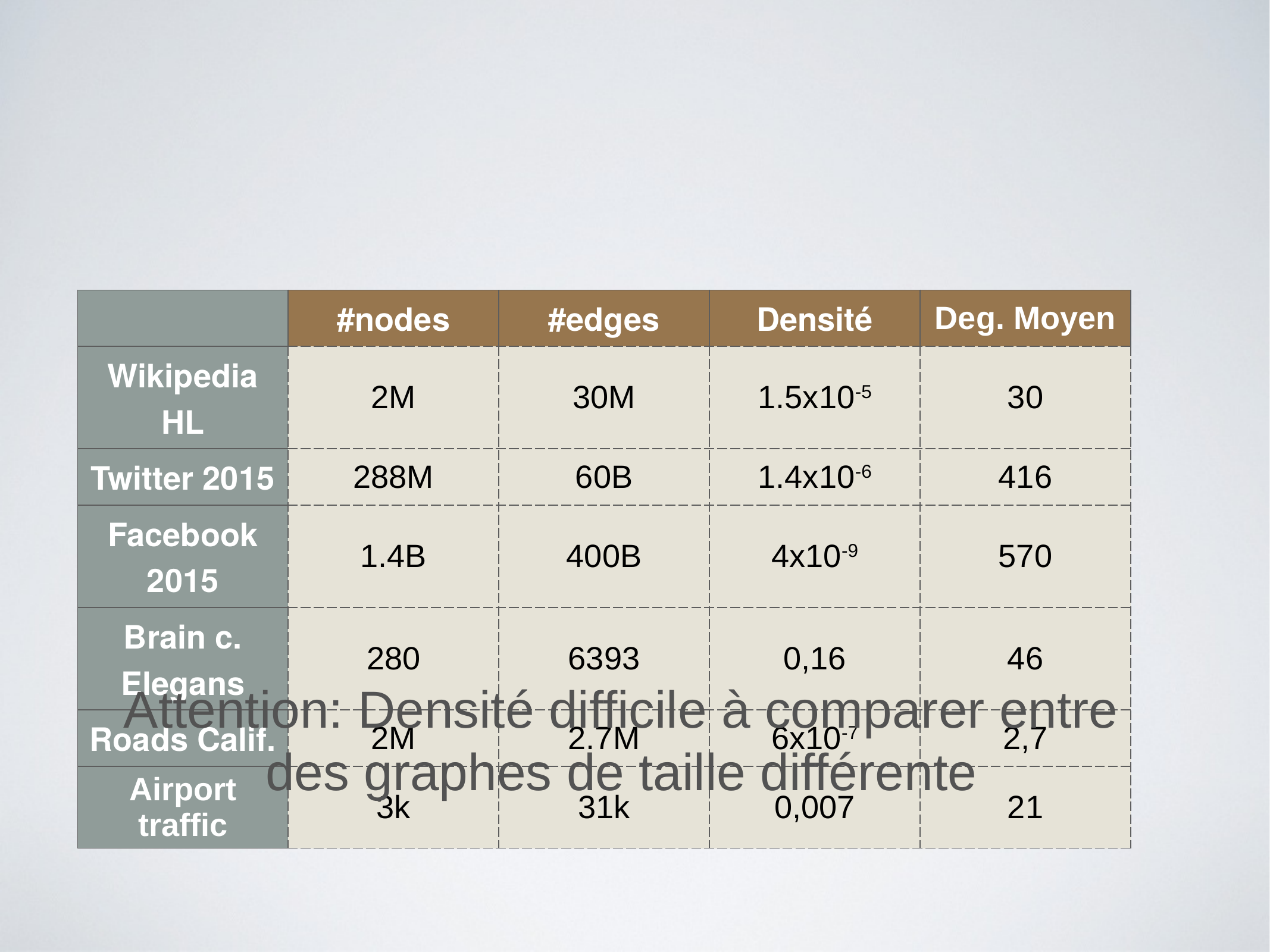

15
#
|  | #nodes | #edges | Densité | Deg. Moyen |
| --- | --- | --- | --- | --- |
| Wikipedia HL | 2M | 30M | 1.5x10-5 | 30 |
| Twitter 2015 | 288M | 60B | 1.4x10-6 | 416 |
| Facebook 2015 | 1.4B | 400B | 4x10-9 | 570 |
| Brain c. Elegans | 280 | 6393 | 0,16 | 46 |
| Roads Calif. | 2M | 2.7M | 6x10-7 | 2,7 |
| Airport traffic | 3k | 31k | 0,007 | 21 |
Attention: Densité difficile à comparer entre des graphes de taille différente